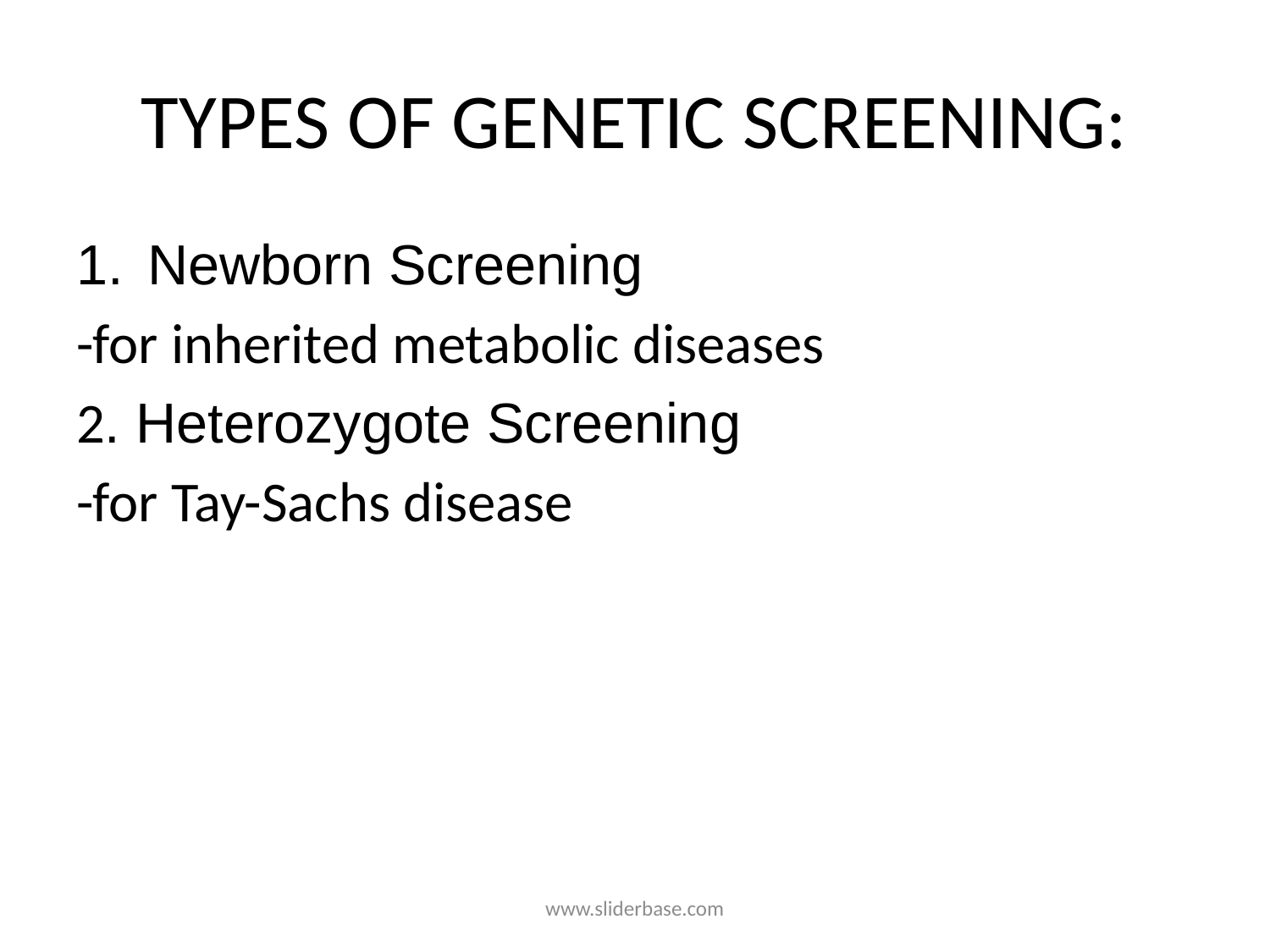

# TYPES OF GENETIC SCREENING:
Newborn Screening
-for inherited metabolic diseases
2. Heterozygote Screening
-for Tay-Sachs disease
www.sliderbase.com